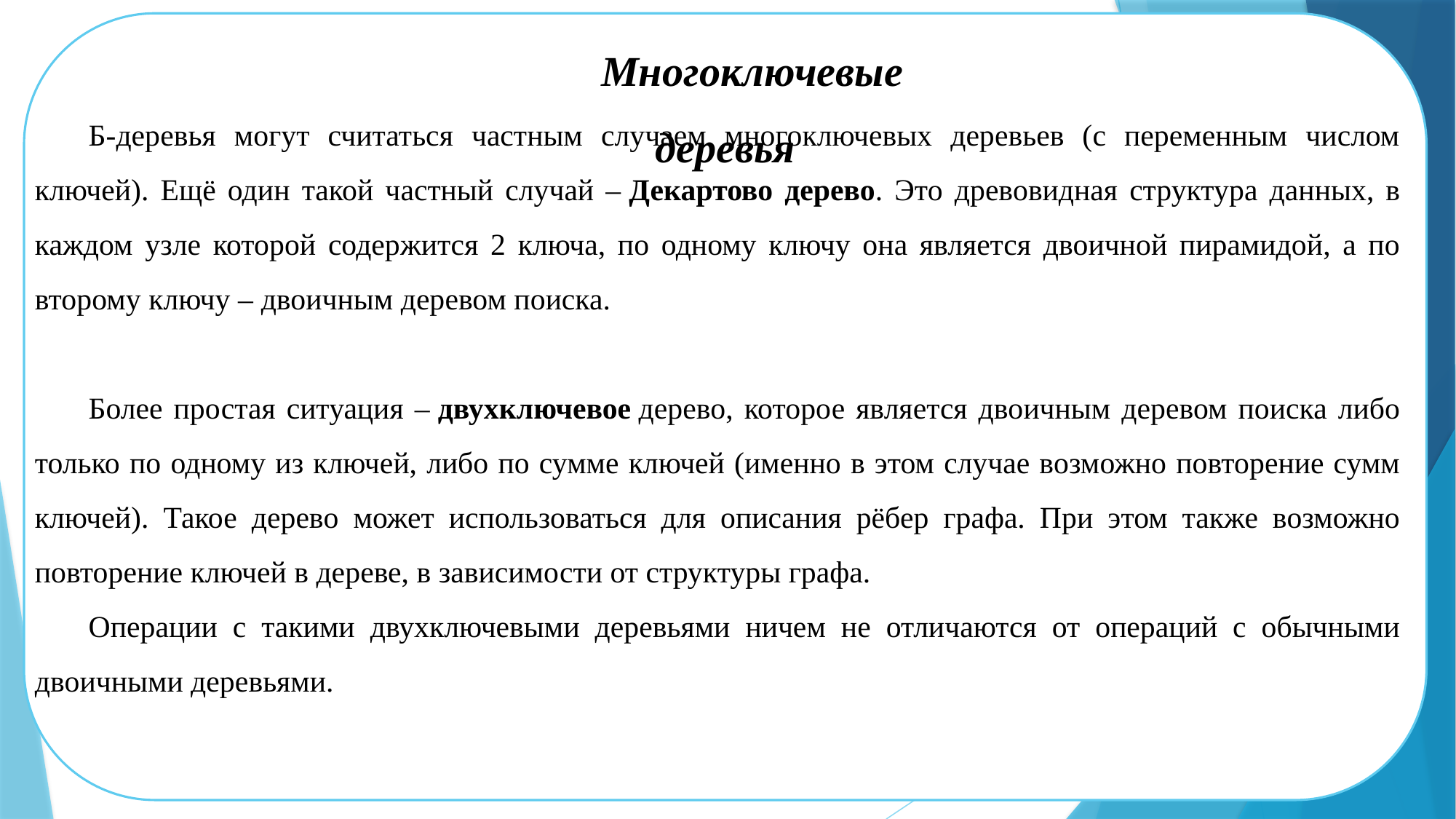

Многоключевые деревья
Б-деревья могут считаться частным случаем многоключевых деревьев (с переменным числом ключей). Ещё один такой частный случай – Декартово дерево. Это древовидная структура данных, в каждом узле которой содержится 2 ключа, по одному ключу она является двоичной пирамидой, а по второму ключу – двоичным деревом поиска.

Более простая ситуация – двухключевое дерево, которое является двоичным деревом поиска либо только по одному из ключей, либо по сумме ключей (именно в этом случае возможно повторение сумм ключей). Такое дерево может использоваться для описания рёбер графа. При этом также возможно повторение ключей в дереве, в зависимости от структуры графа.
Операции с такими двухключевыми деревьями ничем не отличаются от операций с обычными двоичными деревьями.